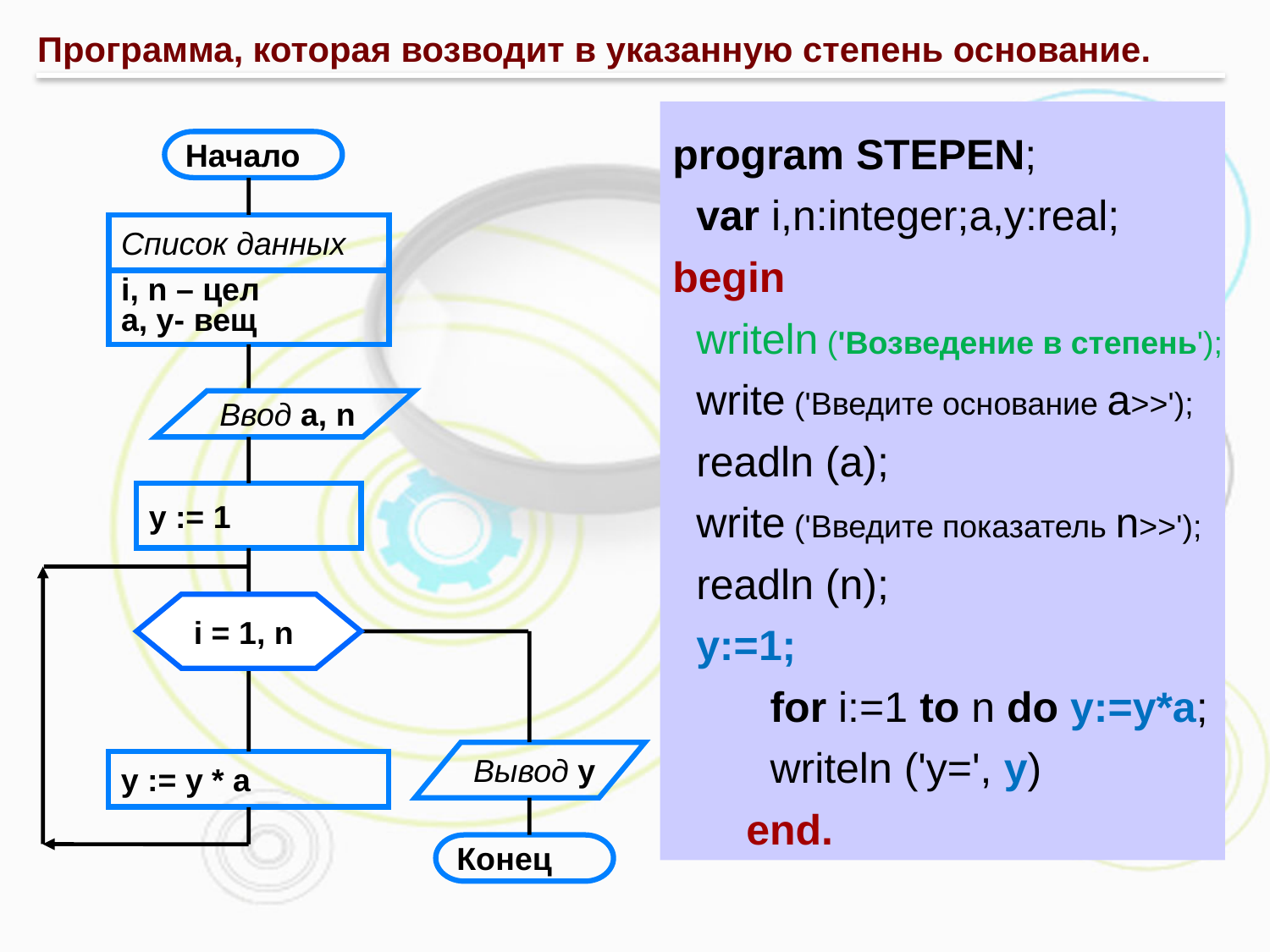

Программа, которая возводит в указанную степень основание.

program STEPEN;
  var i,n:integer;a,y:real;
begin
  writeln ('Возведение в степень');
  write ('Введите основание a>>');
  readln (a);
  write ('Введите показатель n>>');
  readln (n);
  y:=1;
  for i:=1 to n do y:=y*a;
  writeln ('y=', y)
end.
Начало

Список данных
i, n – цел
a, y- вещ

Ввод a, n

y := 1

i = 1, n

Вывод y

y := y * a

Конец